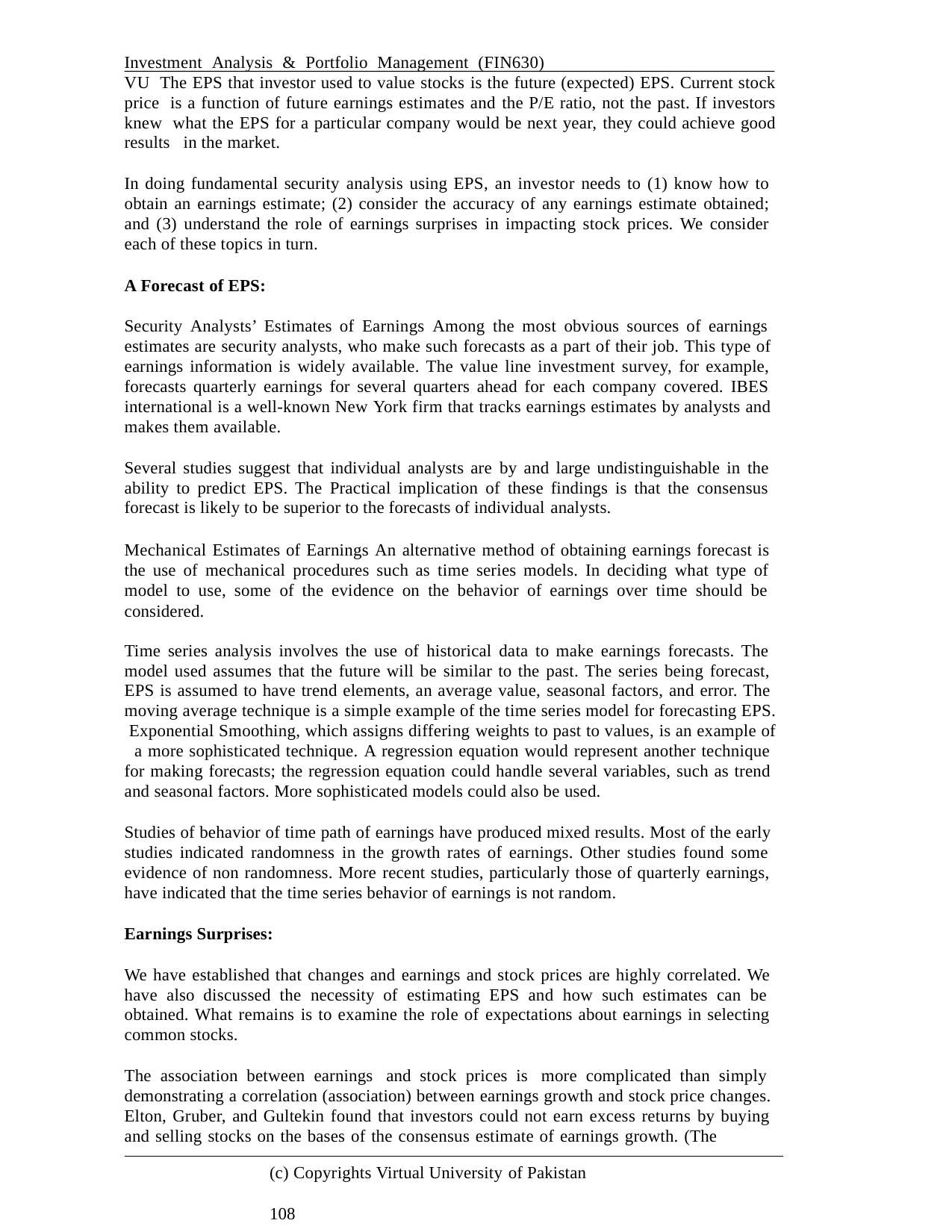

Investment Analysis & Portfolio Management (FIN630)	VU  The EPS that investor used to value stocks is the future (expected) EPS. Current stock price  is a function of future earnings estimates and the P/E ratio, not the past. If investors knew  what the EPS for a particular company would be next year, they could achieve good results  in the market.

In doing fundamental security analysis using EPS, an investor needs to (1) know how to  obtain an earnings estimate; (2) consider the accuracy of any earnings estimate obtained;  and (3) understand the role of earnings surprises in impacting stock prices. We consider  each of these topics in turn.

A Forecast of EPS:

Security Analysts’ Estimates of Earnings Among the most obvious sources of earnings  estimates are security analysts, who make such forecasts as a part of their job. This type of  earnings information is widely available. The value line investment survey, for example,  forecasts quarterly earnings for several quarters ahead for each company covered. IBES  international is a well-known New York firm that tracks earnings estimates by analysts and  makes them available.

Several studies suggest that individual analysts are by and large undistinguishable in the  ability to predict EPS. The Practical implication of these findings is that the consensus  forecast is likely to be superior to the forecasts of individual analysts.

Mechanical Estimates of Earnings An alternative method of obtaining earnings forecast is  the use of mechanical procedures such as time series models. In deciding what type of  model to use, some of the evidence on the behavior of earnings over time should be  considered.

Time series analysis involves the use of historical data to make earnings forecasts. The  model used assumes that the future will be similar to the past. The series being forecast,  EPS is assumed to have trend elements, an average value, seasonal factors, and error. The  moving average technique is a simple example of the time series model for forecasting EPS.  Exponential Smoothing, which assigns differing weights to past to values, is an example of  a more sophisticated technique. A regression equation would represent another technique  for making forecasts; the regression equation could handle several variables, such as trend  and seasonal factors. More sophisticated models could also be used.

Studies of behavior of time path of earnings have produced mixed results. Most of the early  studies indicated randomness in the growth rates of earnings. Other studies found some  evidence of non randomness. More recent studies, particularly those of quarterly earnings,  have indicated that the time series behavior of earnings is not random.

Earnings Surprises:

We have established that changes and earnings and stock prices are highly correlated. We  have also discussed the necessity of estimating EPS and how such estimates can be  obtained. What remains is to examine the role of expectations about earnings in selecting  common stocks.

The association between earnings and stock prices is more complicated than simply  demonstrating a correlation (association) between earnings growth and stock price changes.  Elton, Gruber, and Gultekin found that investors could not earn excess returns by buying  and selling stocks on the bases of the consensus estimate of earnings growth. (The
(c) Copyrights Virtual University of Pakistan	108